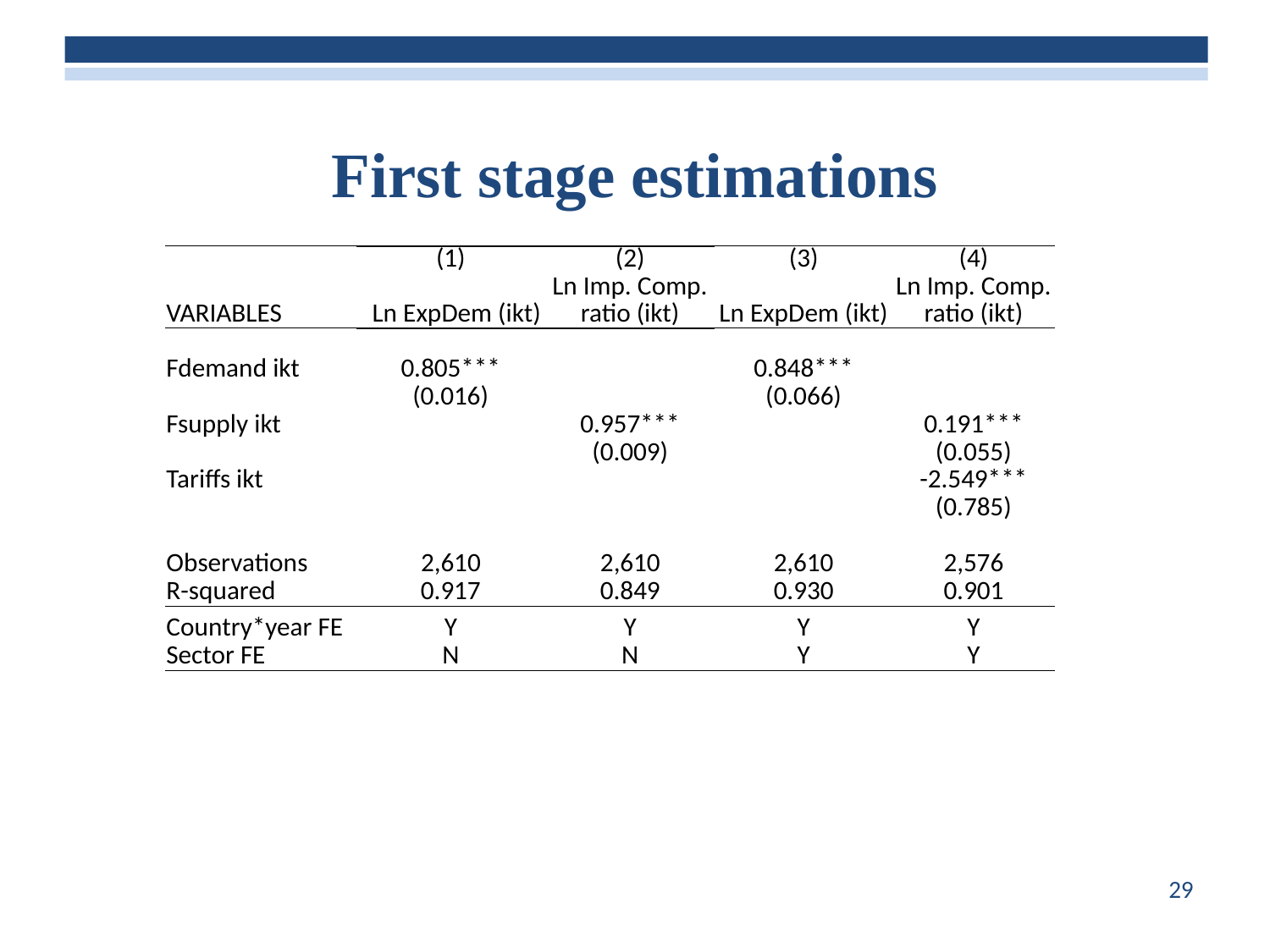

# First stage estimations
|  | (1) | (2) | (3) | (4) |
| --- | --- | --- | --- | --- |
| VARIABLES | Ln ExpDem (ikt) | Ln Imp. Comp. ratio (ikt) | Ln ExpDem (ikt) | Ln Imp. Comp. ratio (ikt) |
|  |  |  |  |  |
| Fdemand ikt | 0.805\*\*\* |  | 0.848\*\*\* |  |
|  | (0.016) |  | (0.066) |  |
| Fsupply ikt |  | 0.957\*\*\* |  | 0.191\*\*\* |
|  |  | (0.009) |  | (0.055) |
| Tariffs ikt |  |  |  | -2.549\*\*\* |
|  |  |  |  | (0.785) |
|  |  |  |  |  |
| Observations | 2,610 | 2,610 | 2,610 | 2,576 |
| R-squared | 0.917 | 0.849 | 0.930 | 0.901 |
| Country\*year FE | Y | Y | Y | Y |
| Sector FE | N | N | Y | Y |
29